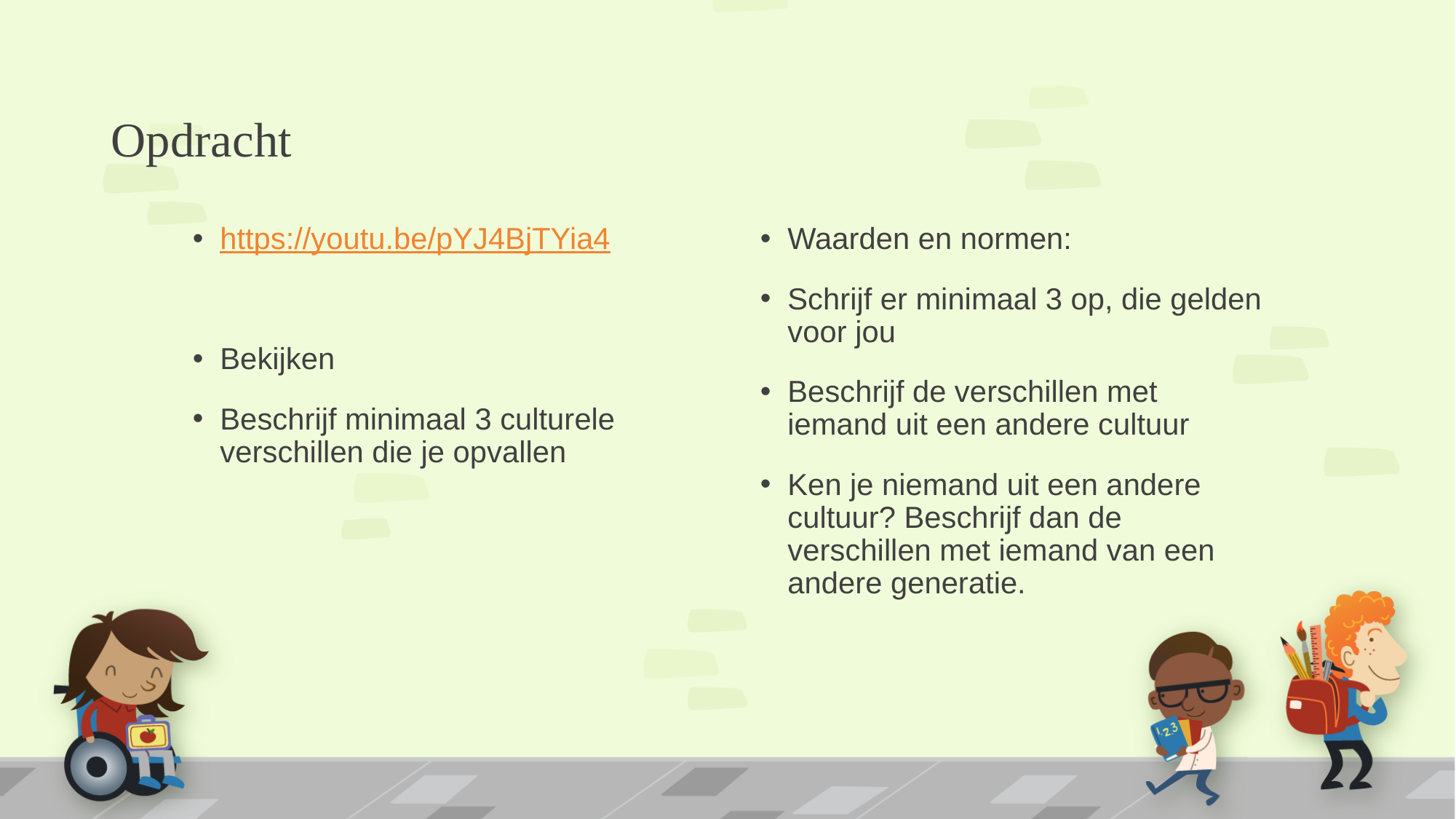

# Opdracht
https://youtu.be/pYJ4BjTYia4

Bekijken
Beschrijf minimaal 3 culturele verschillen die je opvallen
Waarden en normen:
Schrijf er minimaal 3 op, die gelden voor jou
Beschrijf de verschillen met iemand uit een andere cultuur
Ken je niemand uit een andere cultuur? Beschrijf dan de verschillen met iemand van een andere generatie.